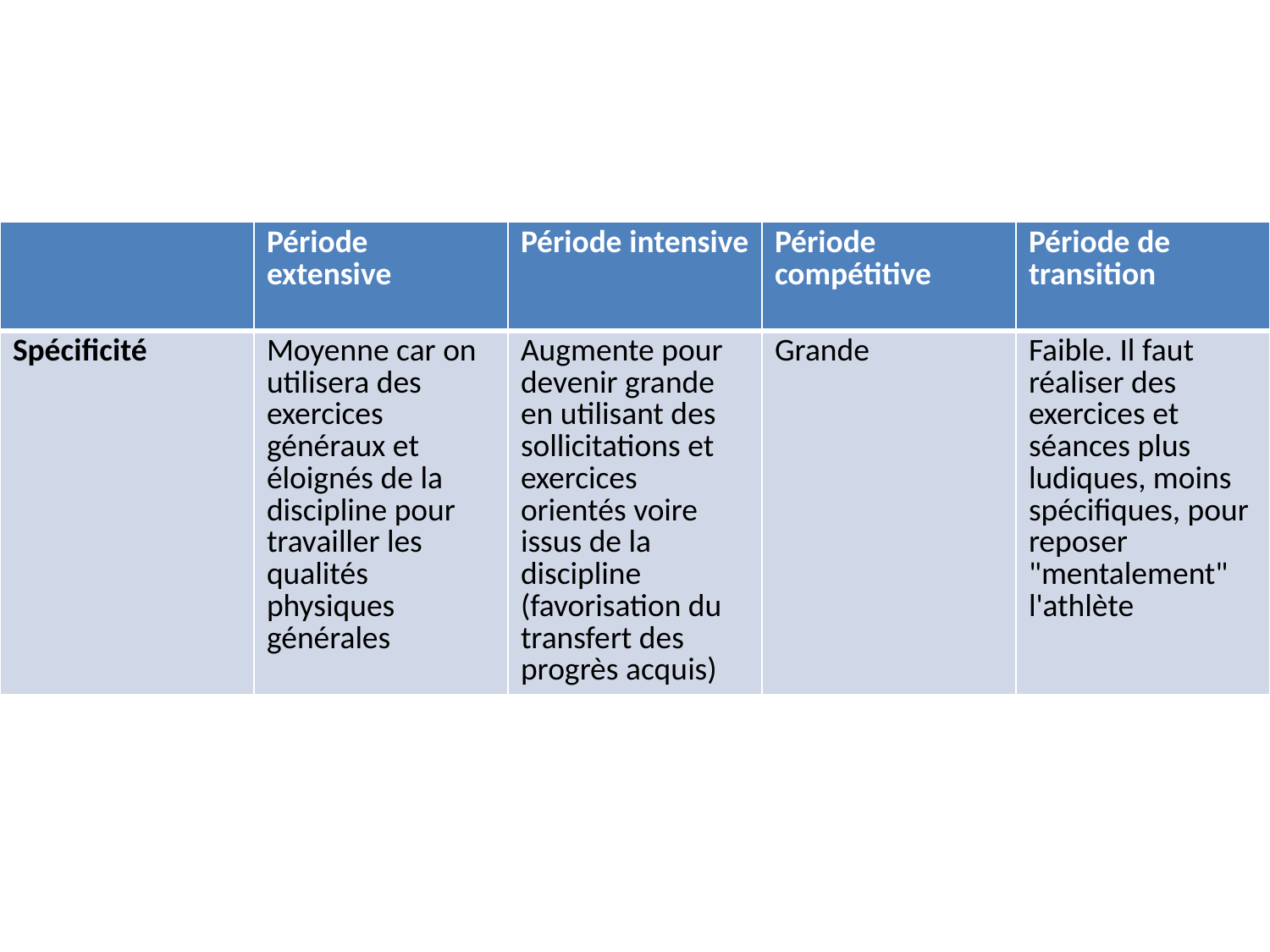

|  | Période extensive | Période intensive | Période compétitive | Période de transition |
| --- | --- | --- | --- | --- |
| Spécificité | Moyenne car on utilisera des exercices généraux et éloignés de la discipline pour travailler les qualités physiques générales | Augmente pour devenir grande en utilisant des sollicitations et exercices orientés voire issus de la discipline (favorisation du transfert des progrès acquis) | Grande | Faible. Il faut réaliser des exercices et séances plus ludiques, moins spécifiques, pour reposer "mentalement" l'athlète |